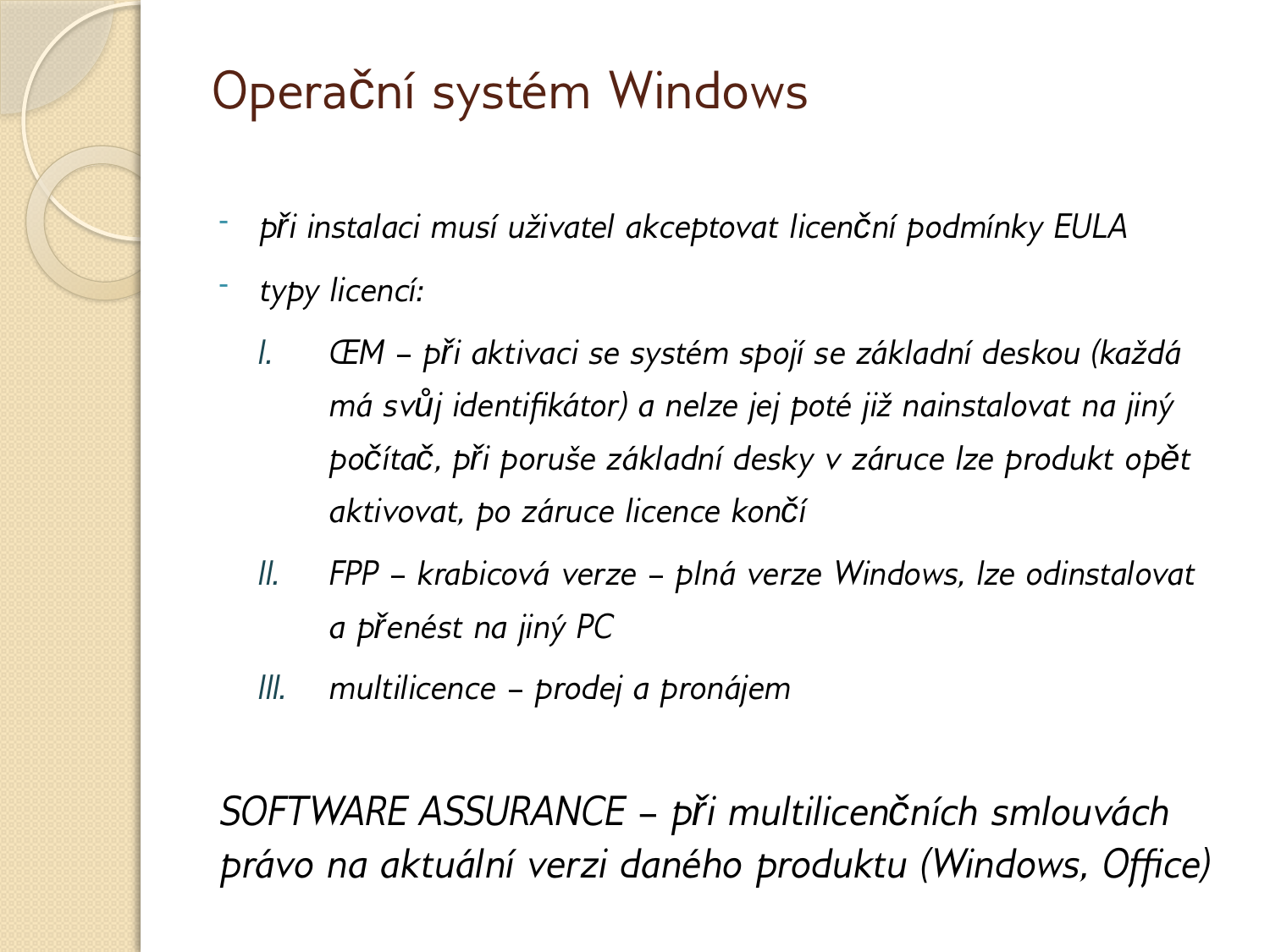

# Operační systém Windows
při instalaci musí uživatel akceptovat licenční podmínky EULA
typy licencí:
OEM – při aktivaci se systém spojí se základní deskou (každá má svůj identifikátor) a nelze jej poté již nainstalovat na jiný počítač, při poruše základní desky v záruce lze produkt opět aktivovat, po záruce licence končí
FPP – krabicová verze – plná verze Windows, lze odinstalovat
a přenést na jiný PC
multilicence – prodej a pronájem

SOFTWARE ASSURANCE – při multilicenčních smlouvách právo na aktuální verzi daného produktu (Windows, Office)